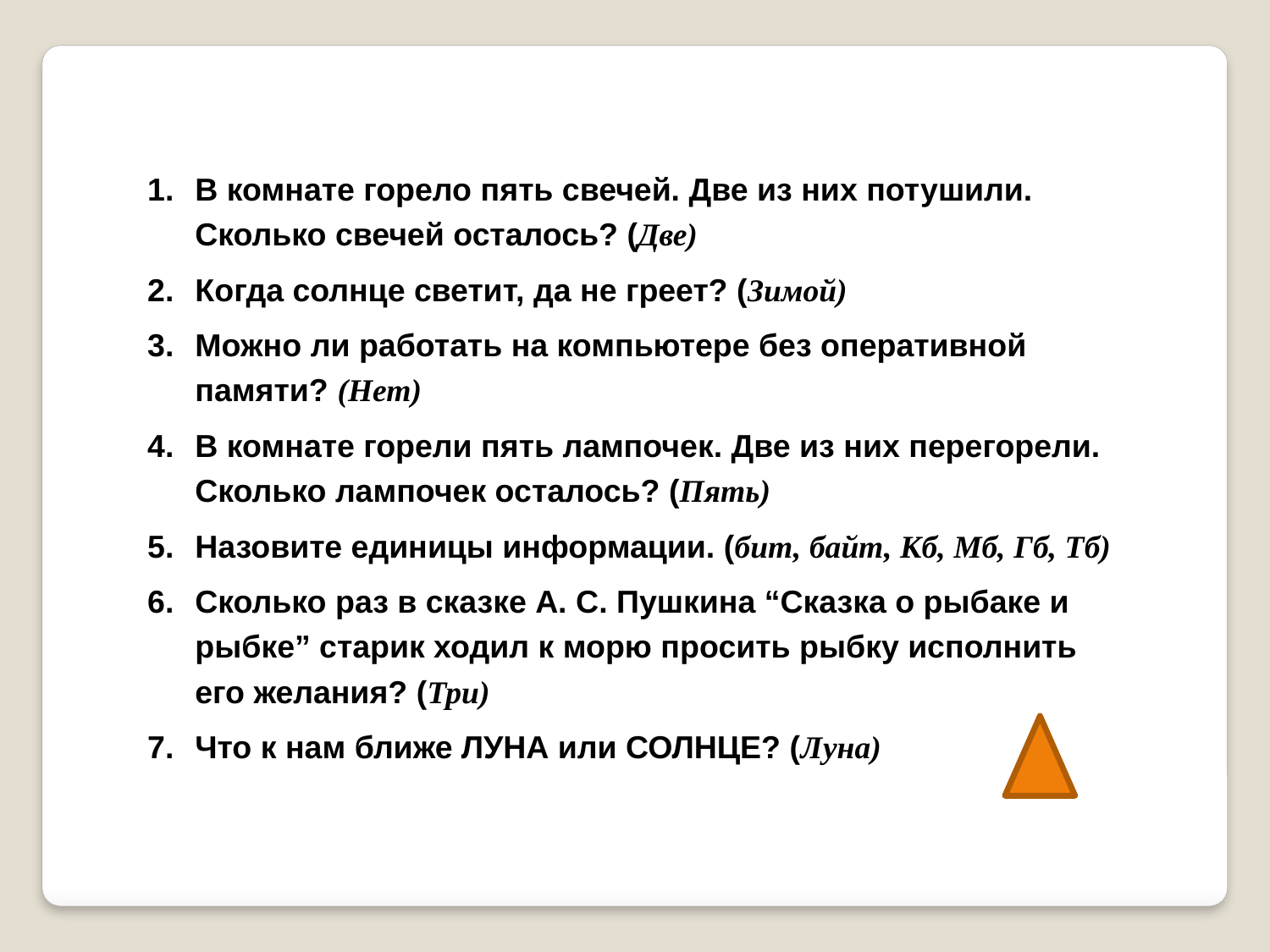

В комнате горело пять свечей. Две из них потушили. Сколько свечей осталось? (Две)
Когда солнце светит, да не греет? (Зимой)
Можно ли работать на компьютере без оперативной памяти? (Нет)
В комнате горели пять лампочек. Две из них перегорели. Сколько лампочек осталось? (Пять)
Назовите единицы информации. (бит, байт, Кб, Мб, Гб, Тб)
Сколько раз в сказке А. С. Пушкина “Сказка о рыбаке и рыбке” старик ходил к морю просить рыбку исполнить его желания? (Три)
Что к нам ближе ЛУНА или СОЛНЦЕ? (Луна)